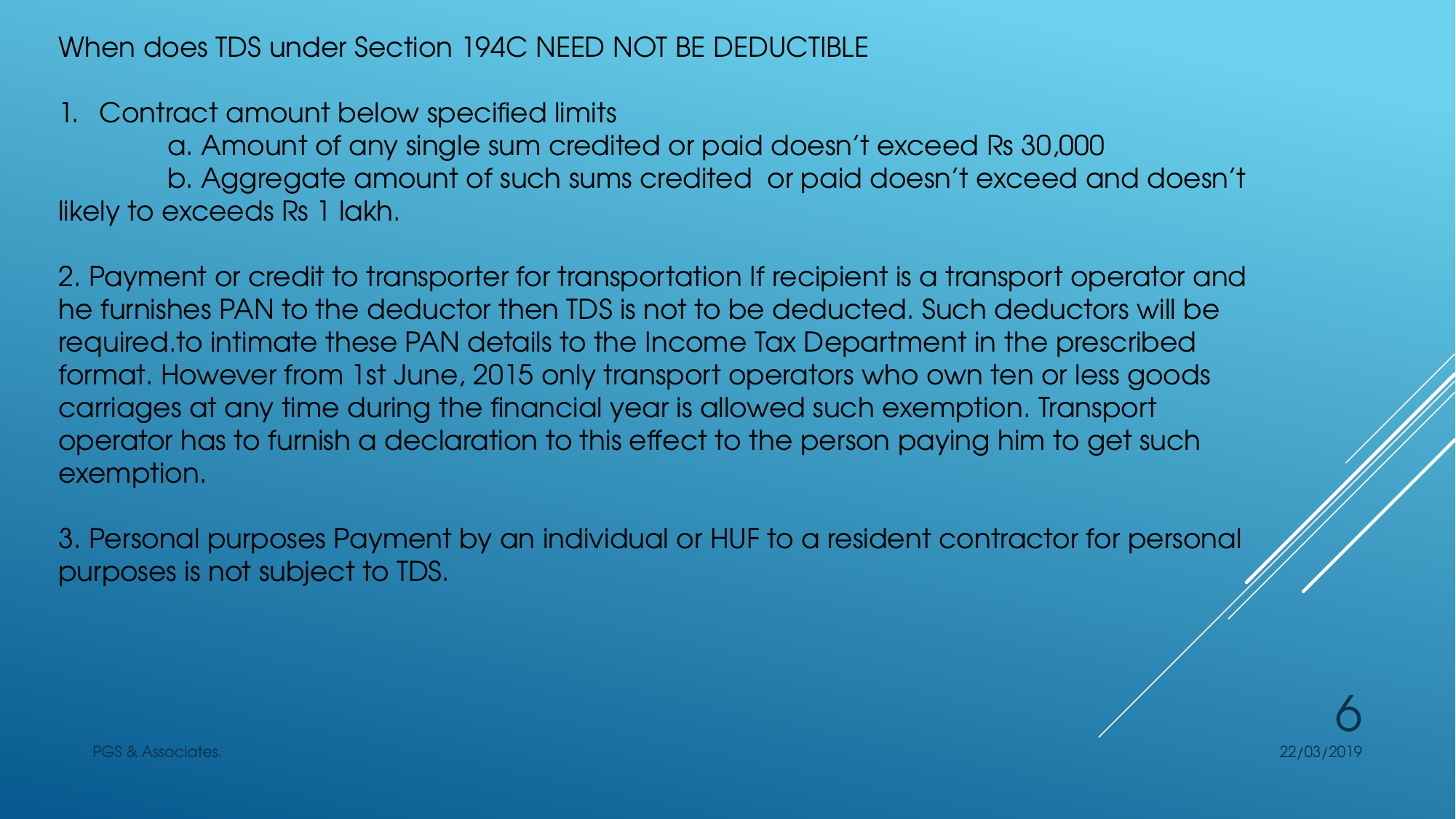

When does TDS under Section 194C NEED NOT BE DEDUCTIBLE

Contract amount below specified limits
	a. Amount of any single sum credited or paid doesn’t exceed Rs 30,000
	b. Aggregate amount of such sums credited  or paid doesn’t exceed and doesn’t 	likely to exceeds Rs 1 lakh.

2. Payment or credit to transporter for transportation If recipient is a transport operator and he furnishes PAN to the deductor then TDS is not to be deducted. Such deductors will be required.to intimate these PAN details to the Income Tax Department in the prescribed format. However from 1st June, 2015 only transport operators who own ten or less goods carriages at any time during the financial year is allowed such exemption. Transport operator has to furnish a declaration to this effect to the person paying him to get such exemption.

3. Personal purposes Payment by an individual or HUF to a resident contractor for personal purposes is not subject to TDS.

6
PGS & Associates.
22/03/2019